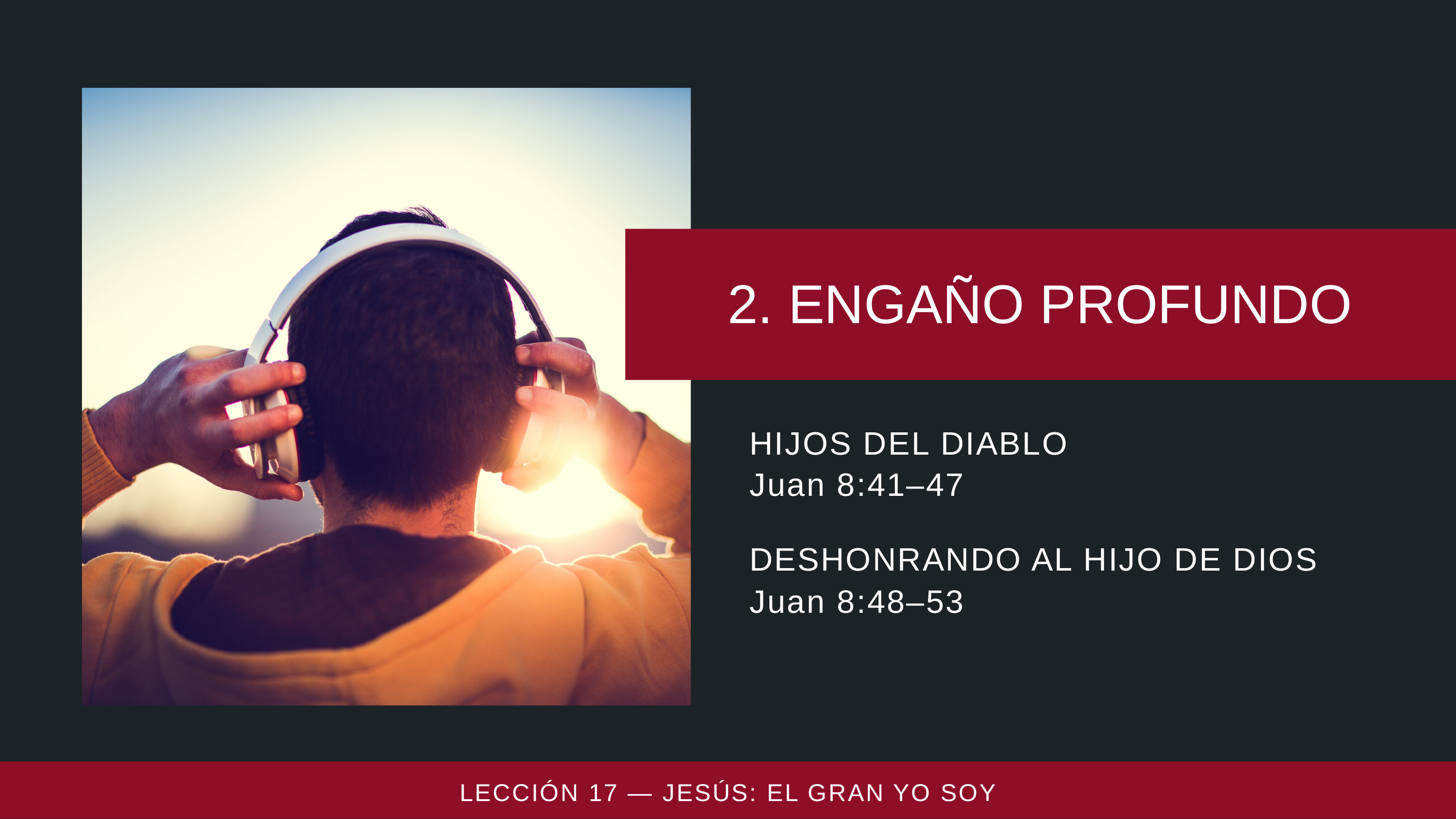

HIJOS DEL DIABLO
Juan 8:41–47
DESHONRANDO AL HIJO DE DIOS
Juan 8:48–53